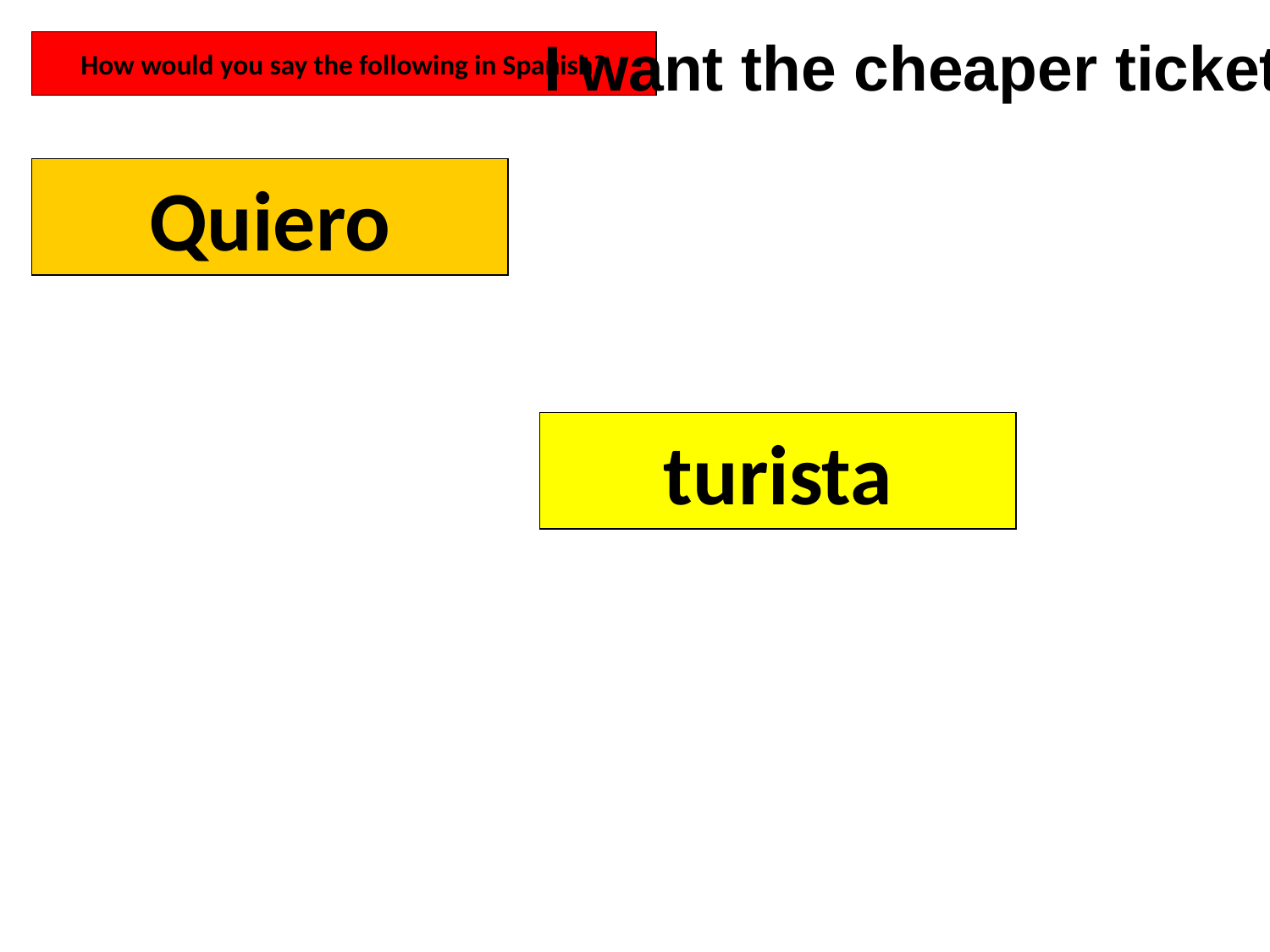

I want the cheaper ticket
How would you say the following in Spanish?
Quiero
turista